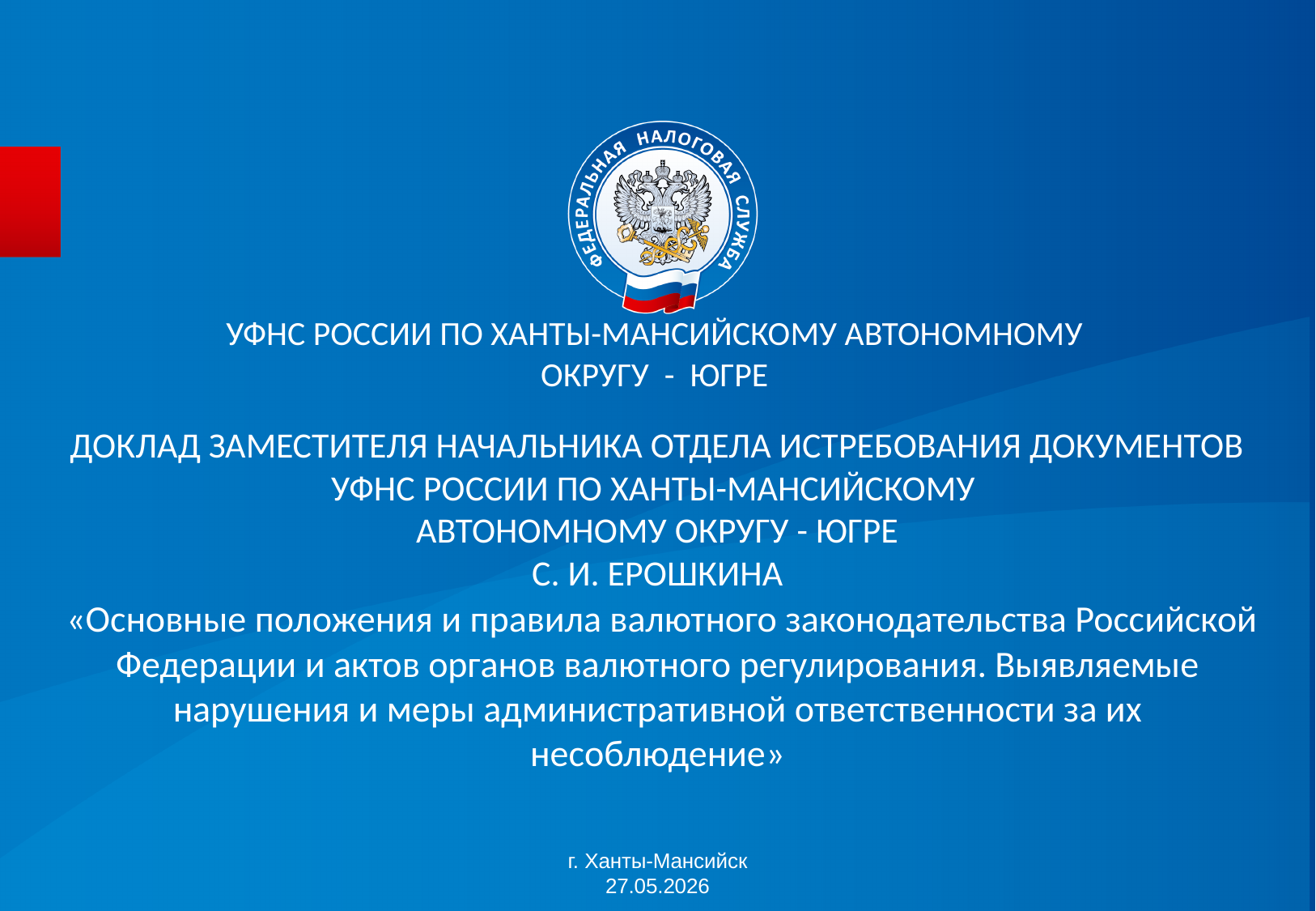

УФНС РОССИИ ПО ХАНТЫ-МАНСИЙСКОМУ АВТОНОМНОМУ ОКРУГУ  -  ЮГРЕ
ДОКЛАД ЗАМЕСТИТЕЛЯ НАЧАЛЬНИКА ОТДЕЛА ИСТРЕБОВАНИЯ ДОКУМЕНТОВ УФНС РОССИИ ПО ХАНТЫ-МАНСИЙСКОМУ
АВТОНОМНОМУ ОКРУГУ - ЮГРЕ
С. И. ЕРОШКИНА
 «Основные положения и правила валютного законодательства Российской Федерации и актов органов валютного регулирования. Выявляемые нарушения и меры административной ответственности за их несоблюдение»

г. Ханты-Мансийск
27.05.2026